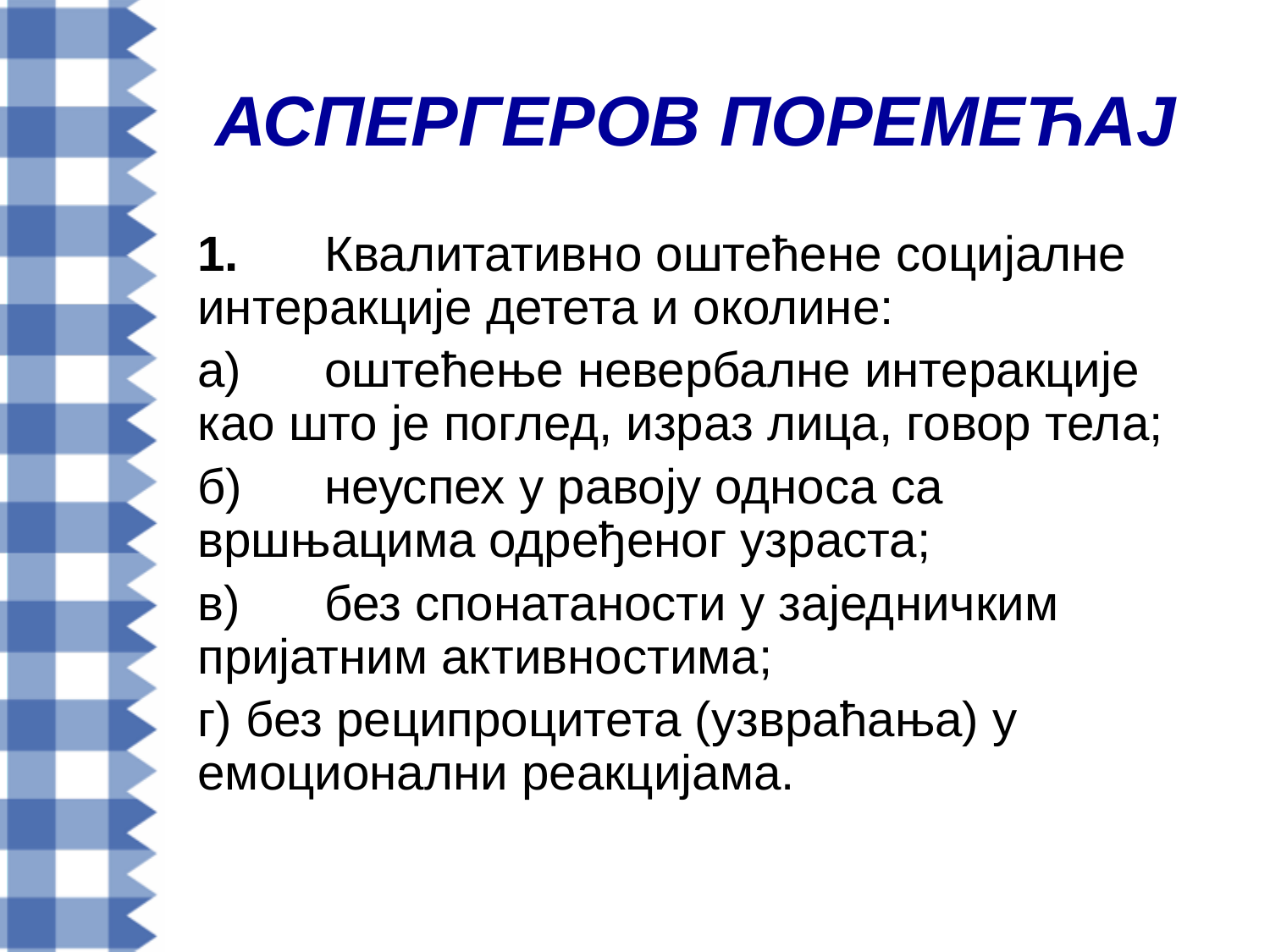

# АСПЕРГЕРОВ ПОРЕМЕЋАЈ
1.	Квалитативно оштећене социјалне интеракције детета и околине:
а)	оштећење невербалне интеракције као што је поглед, израз лица, говор тела;
б)	неуспех у равоју односа са вршњацима одређеног узраста;
в)	без спонатаности у заједничким пријатним активностима;
г) без реципроцитета (узвраћања) у емоционални реакцијама.